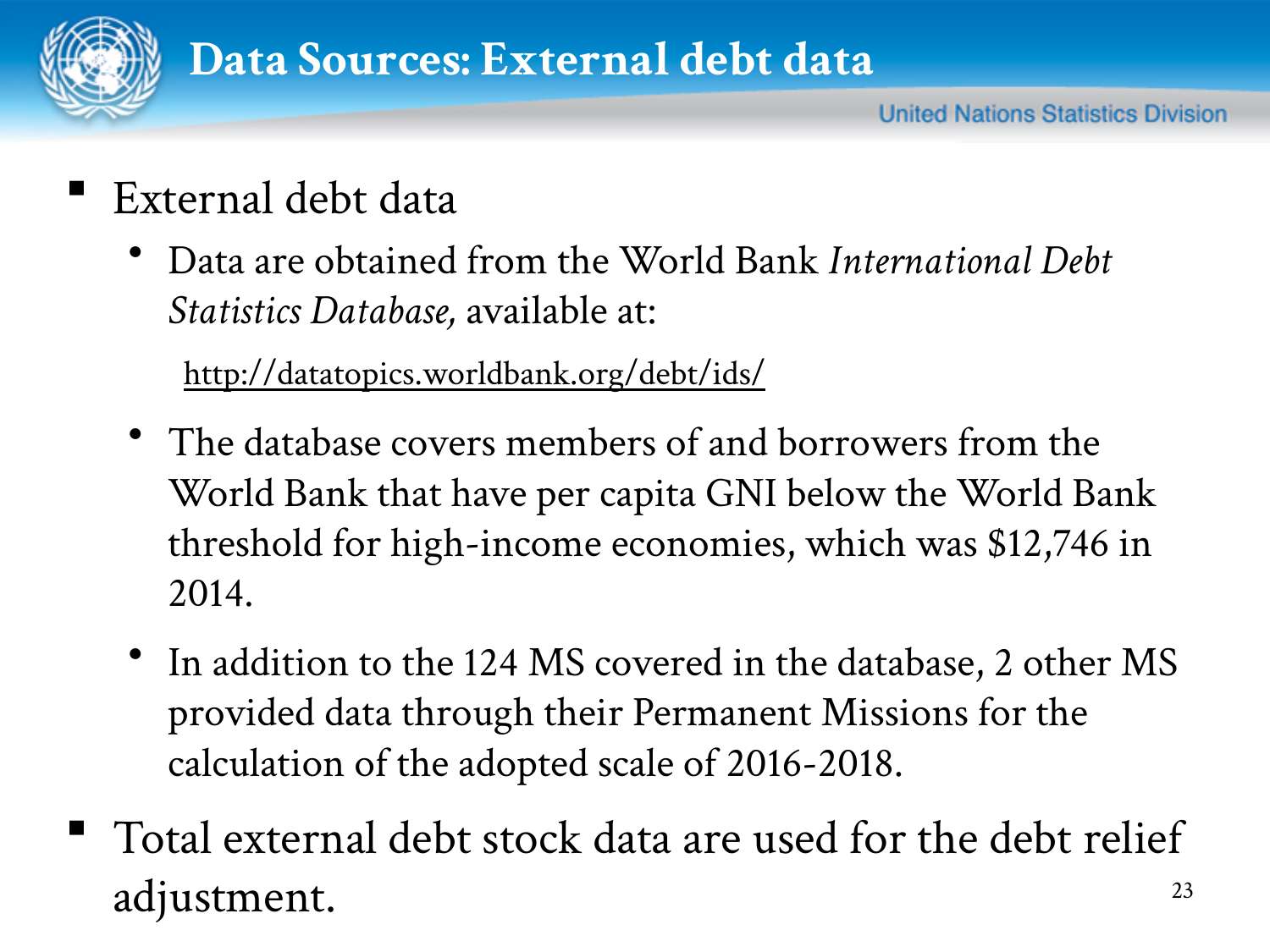

Data Sources: External debt data
External debt data
Data are obtained from the World Bank International Debt Statistics Database, available at:
http://datatopics.worldbank.org/debt/ids/
The database covers members of and borrowers from the World Bank that have per capita GNI below the World Bank threshold for high-income economies, which was $12,746 in 2014.
In addition to the 124 MS covered in the database, 2 other MS provided data through their Permanent Missions for the calculation of the adopted scale of 2016-2018.
Total external debt stock data are used for the debt relief adjustment.
23